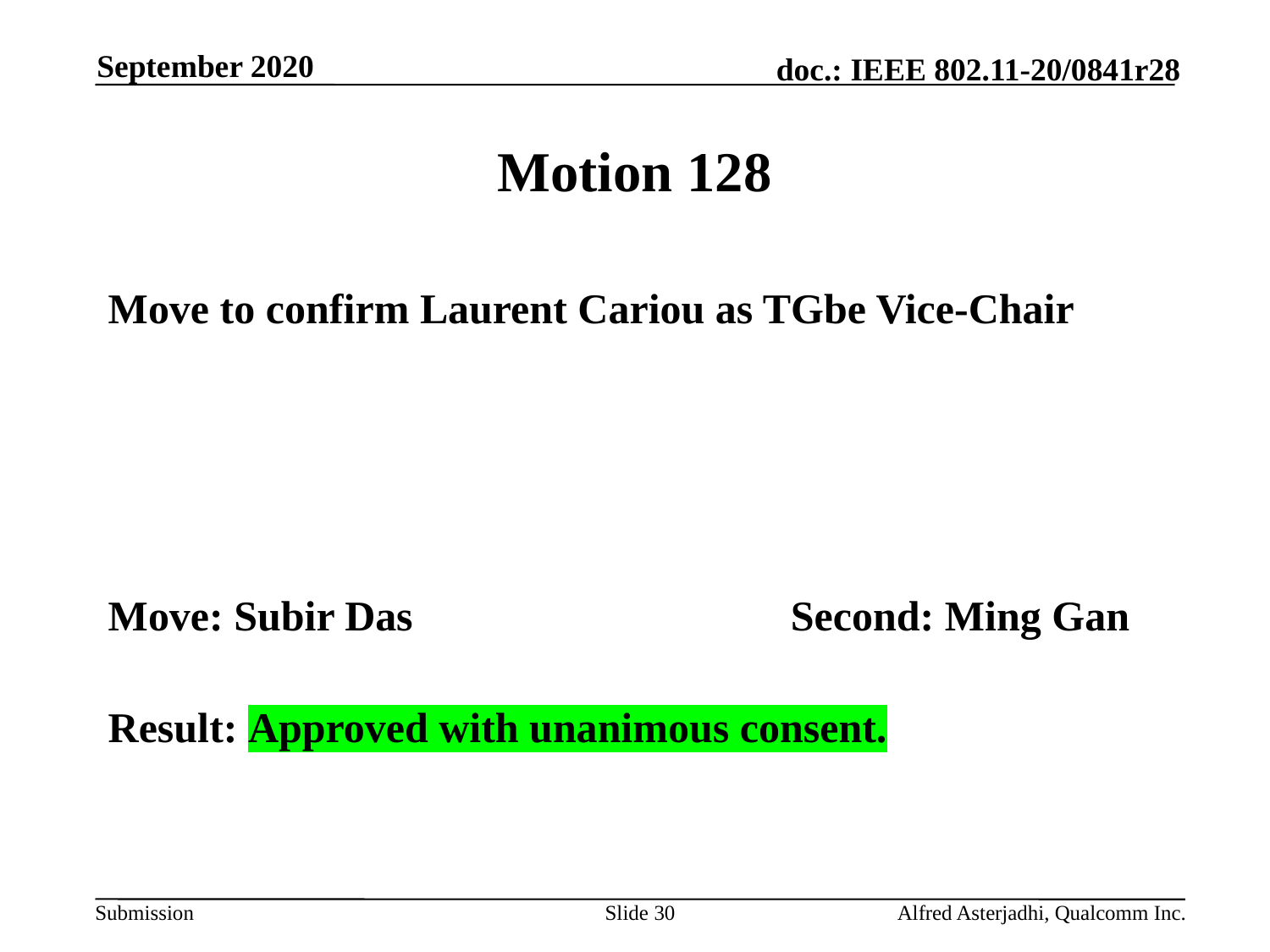

September 2020
# Motion 128
Move to confirm Laurent Cariou as TGbe Vice-Chair

Move: Subir Das			Second: Ming Gan
Result: Approved with unanimous consent.

Slide 30
Alfred Asterjadhi, Qualcomm Inc.